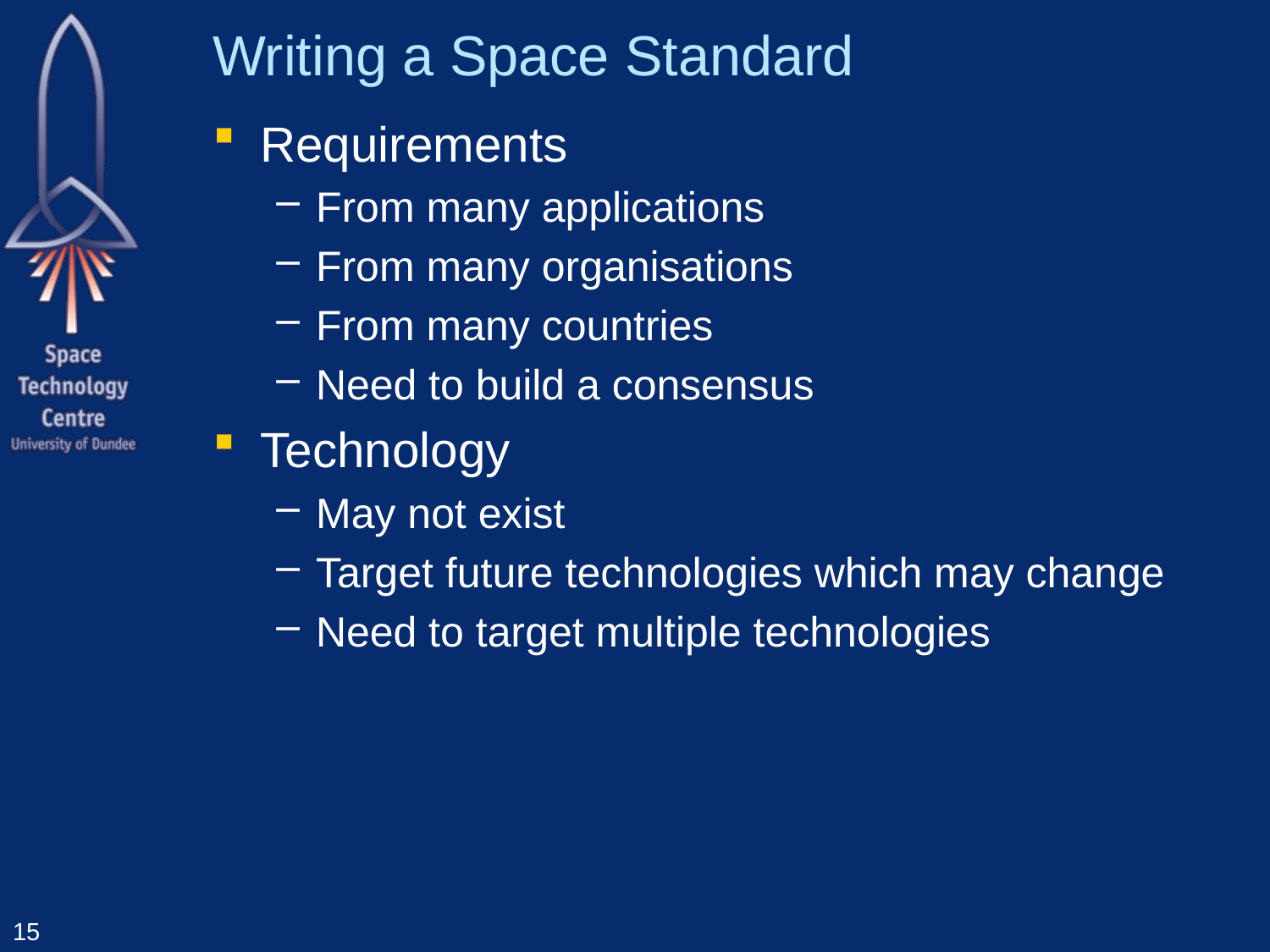

# Writing a Space Standard
Requirements
From many applications
From many organisations
From many countries
Need to build a consensus
Technology
May not exist
Target future technologies which may change
Need to target multiple technologies
15